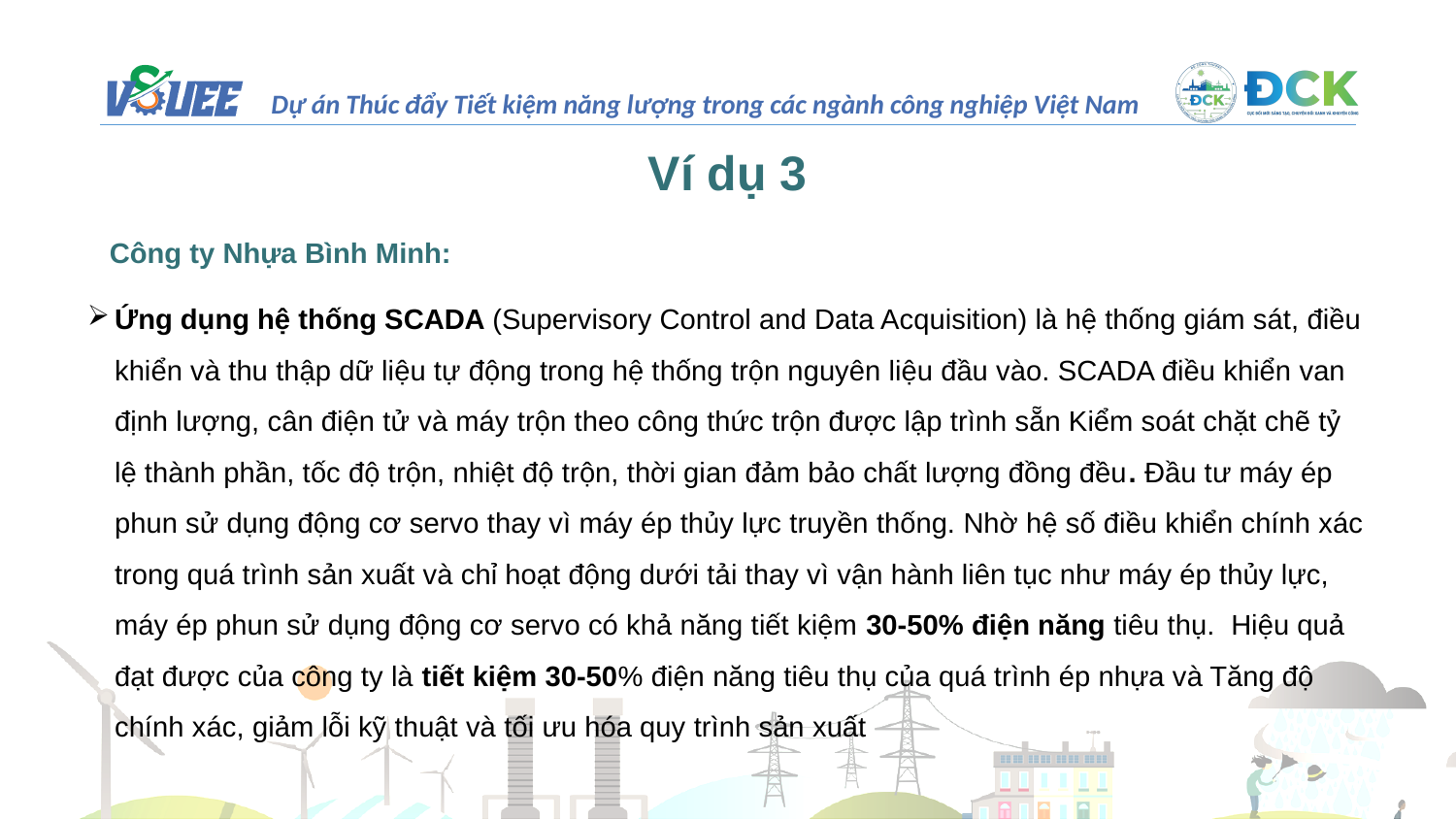

# Ví dụ 3
Công ty Nhựa Bình Minh:
Ứng dụng hệ thống SCADA (Supervisory Control and Data Acquisition) là hệ thống giám sát, điều khiển và thu thập dữ liệu tự động trong hệ thống trộn nguyên liệu đầu vào. SCADA điều khiển van định lượng, cân điện tử và máy trộn theo công thức trộn được lập trình sẵn Kiểm soát chặt chẽ tỷ lệ thành phần, tốc độ trộn, nhiệt độ trộn, thời gian đảm bảo chất lượng đồng đều. Đầu tư máy ép phun sử dụng động cơ servo thay vì máy ép thủy lực truyền thống. Nhờ hệ số điều khiển chính xác trong quá trình sản xuất và chỉ hoạt động dưới tải thay vì vận hành liên tục như máy ép thủy lực, máy ép phun sử dụng động cơ servo có khả năng tiết kiệm 30-50% điện năng tiêu thụ.  Hiệu quả đạt được của công ty là tiết kiệm 30-50% điện năng tiêu thụ của quá trình ép nhựa và Tăng độ chính xác, giảm lỗi kỹ thuật và tối ưu hóa quy trình sản xuất